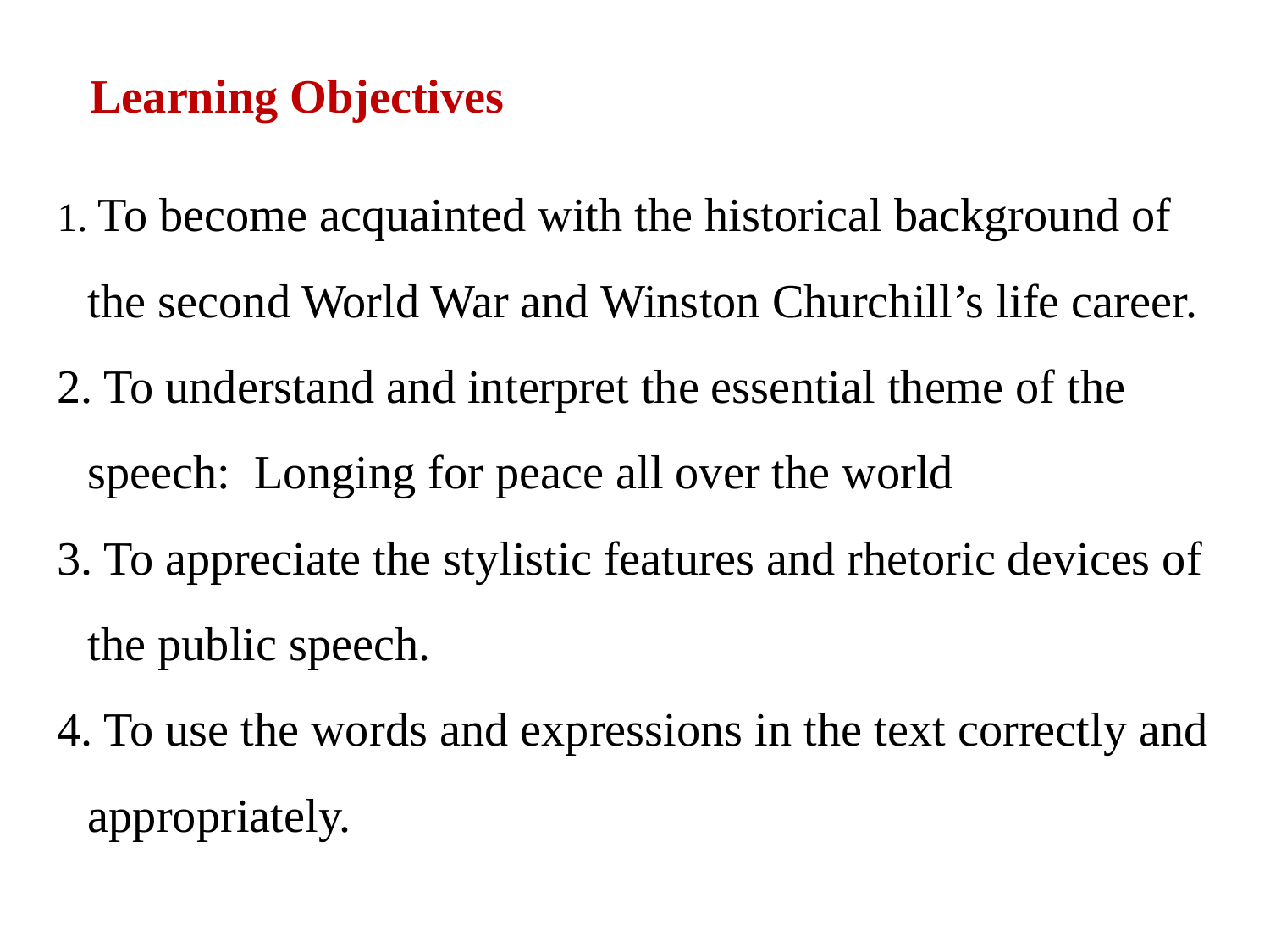

Learning Objectives
1. To become acquainted with the historical background of the second World War and Winston Churchill’s life career.
2. To understand and interpret the essential theme of the speech:  Longing for peace all over the world
3. To appreciate the stylistic features and rhetoric devices of the public speech.
4. To use the words and expressions in the text correctly and appropriately.